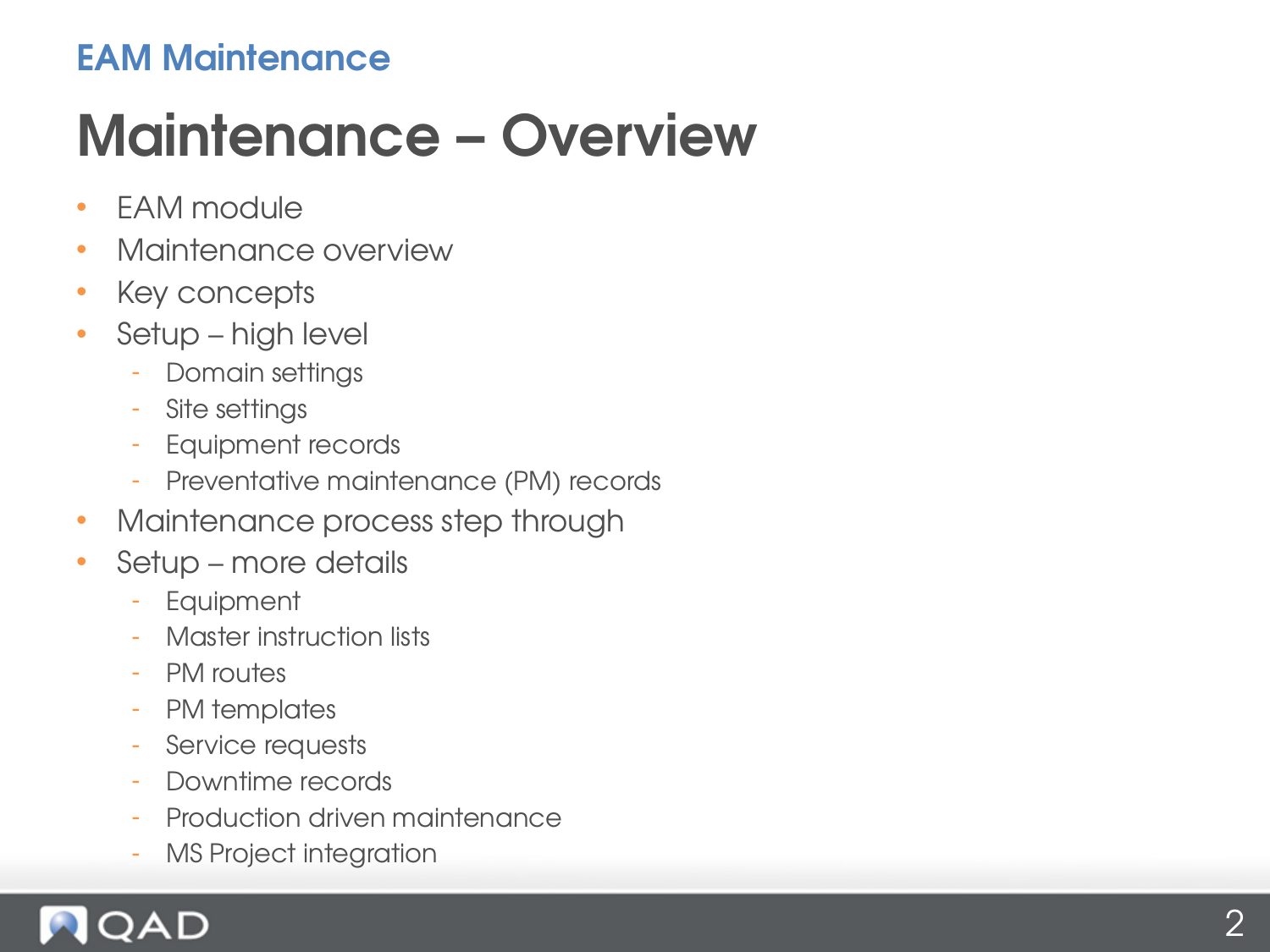

EAM Maintenance
# Maintenance – Overview
EAM module
Maintenance overview
Key concepts
Setup – high level
Domain settings
Site settings
Equipment records
Preventative maintenance (PM) records
Maintenance process step through
Setup – more details
Equipment
Master instruction lists
PM routes
PM templates
Service requests
Downtime records
Production driven maintenance
MS Project integration
2